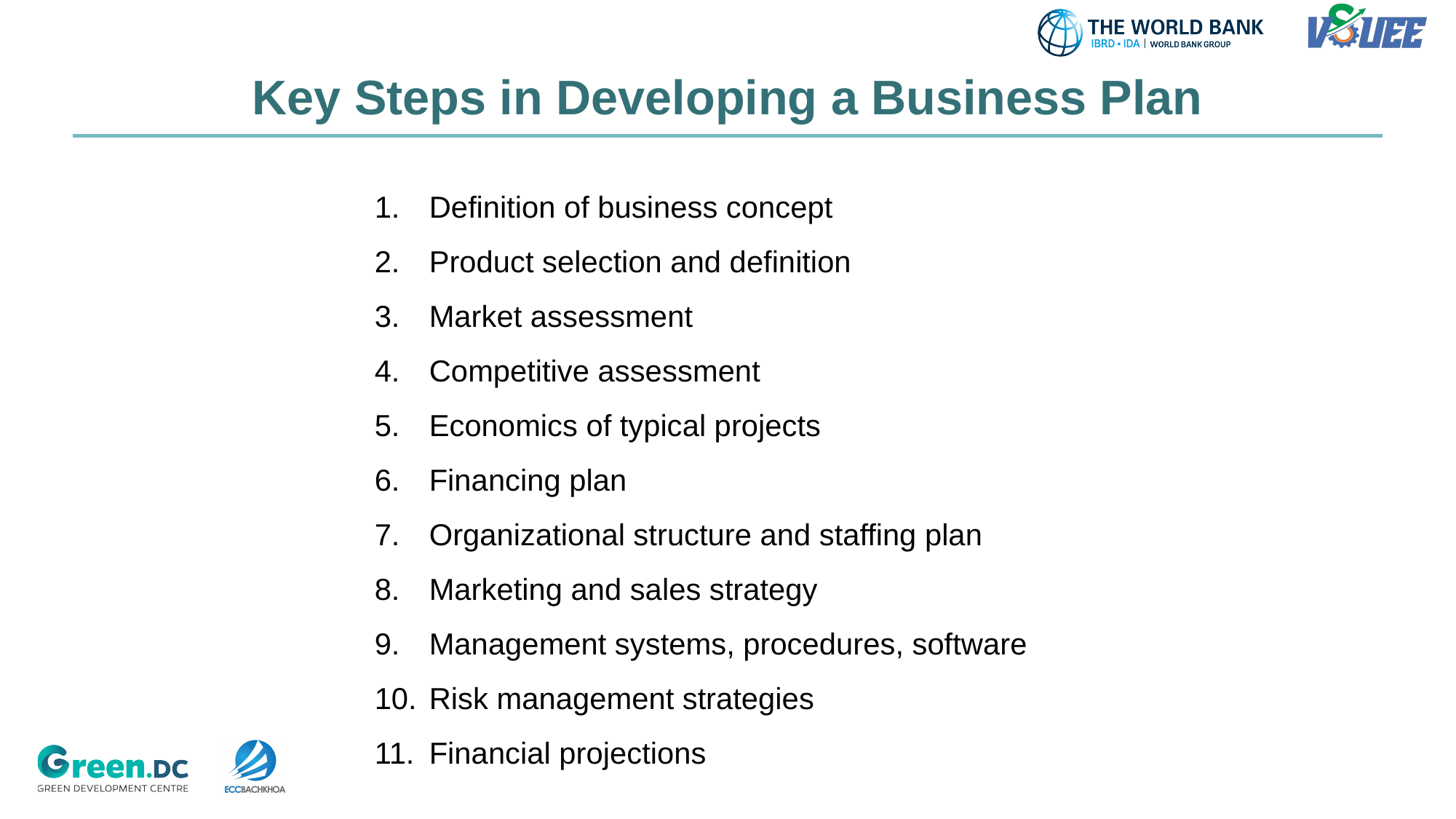

# Key Steps in Developing a Business Plan
Definition of business concept
Product selection and definition
Market assessment
Competitive assessment
Economics of typical projects
Financing plan
Organizational structure and staffing plan
Marketing and sales strategy
Management systems, procedures, software
Risk management strategies
Financial projections